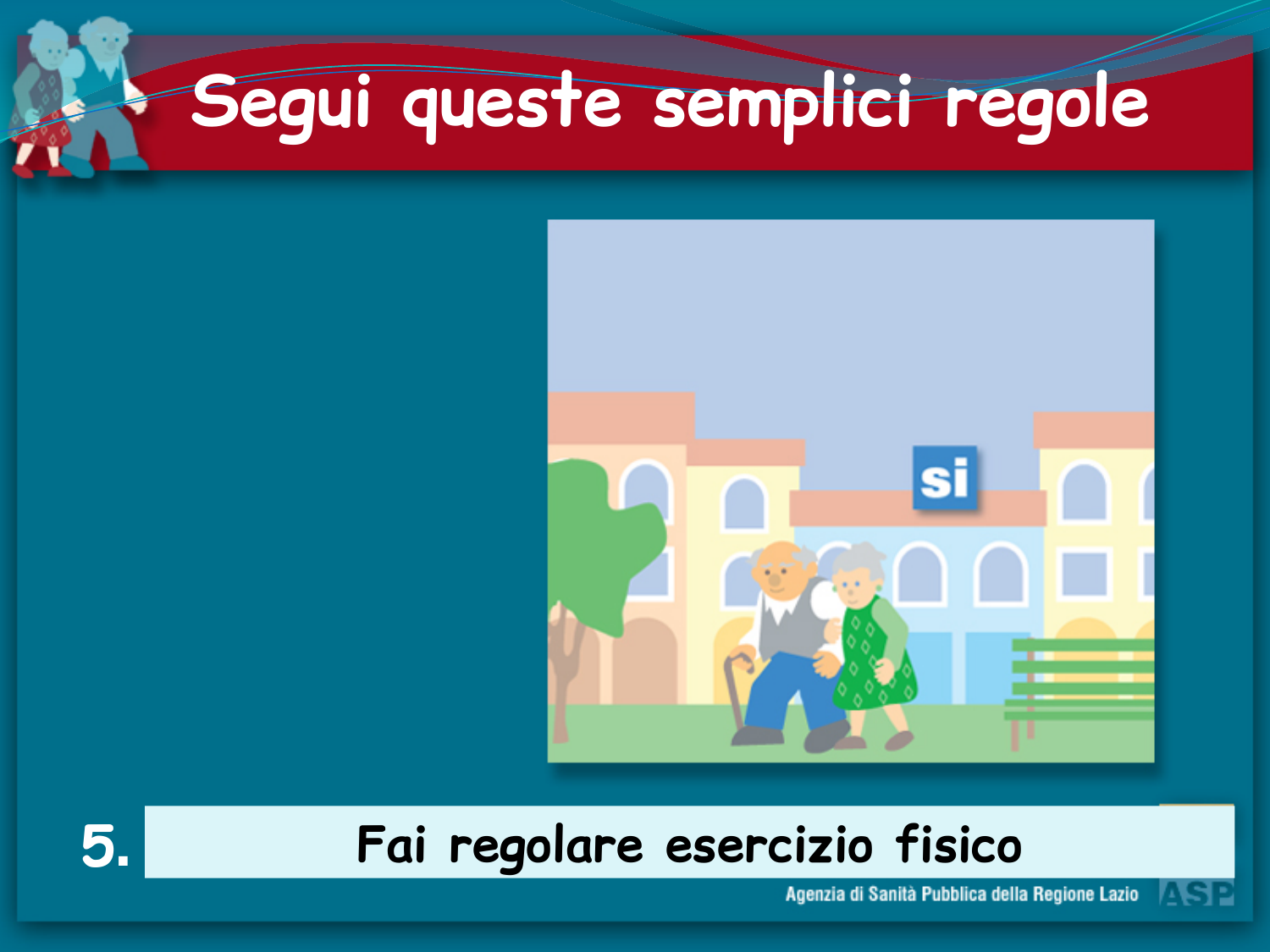

Segui queste semplici regole
5.
Fai regolare esercizio fisico